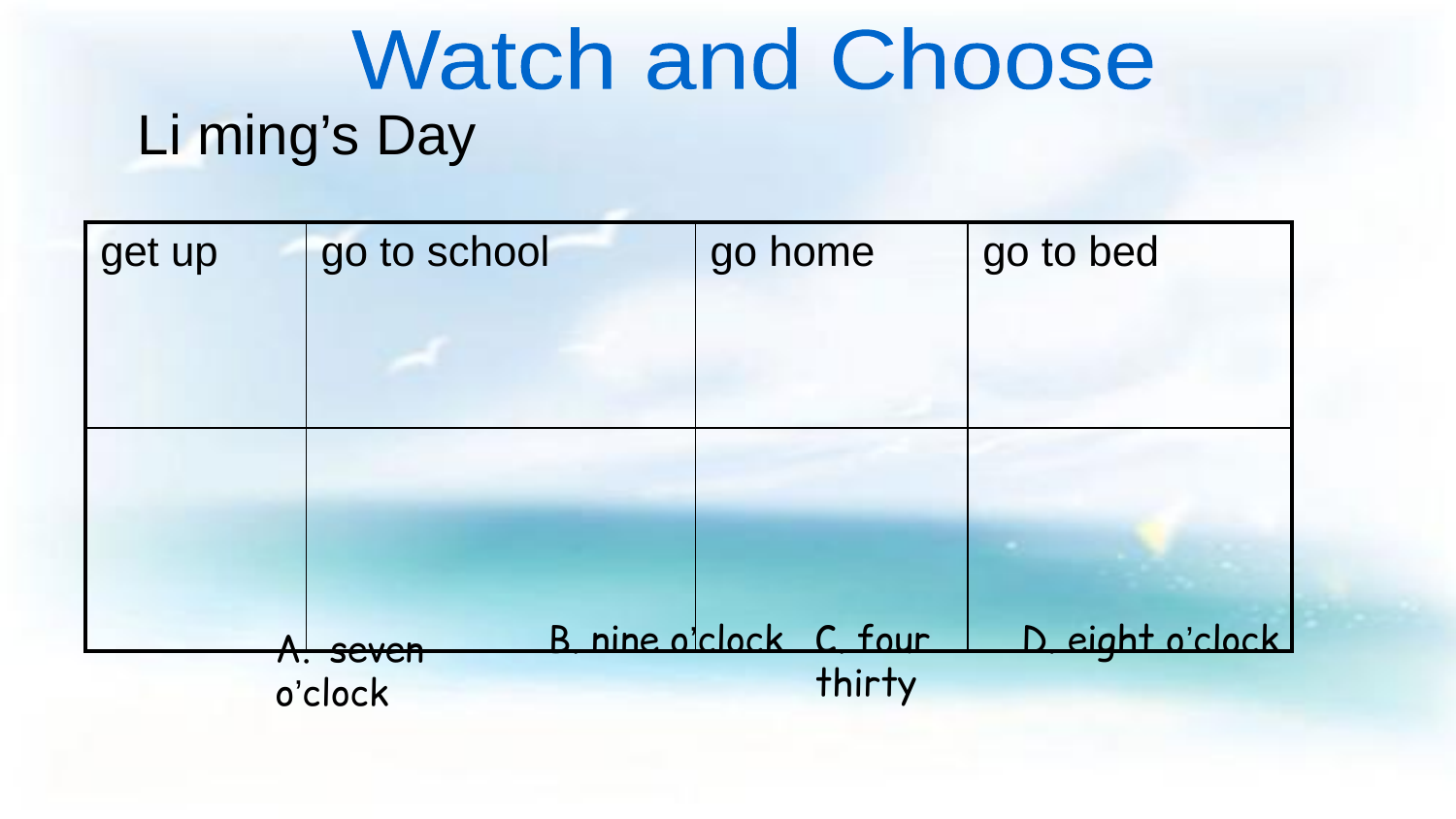

Watch and Choose
Li ming’s Day
| get up | go to school | go home | go to bed |
| --- | --- | --- | --- |
|  |  |  |  |
B. nine o’clock
C. four
thirty
D. eight o’clock
seven
o’clock